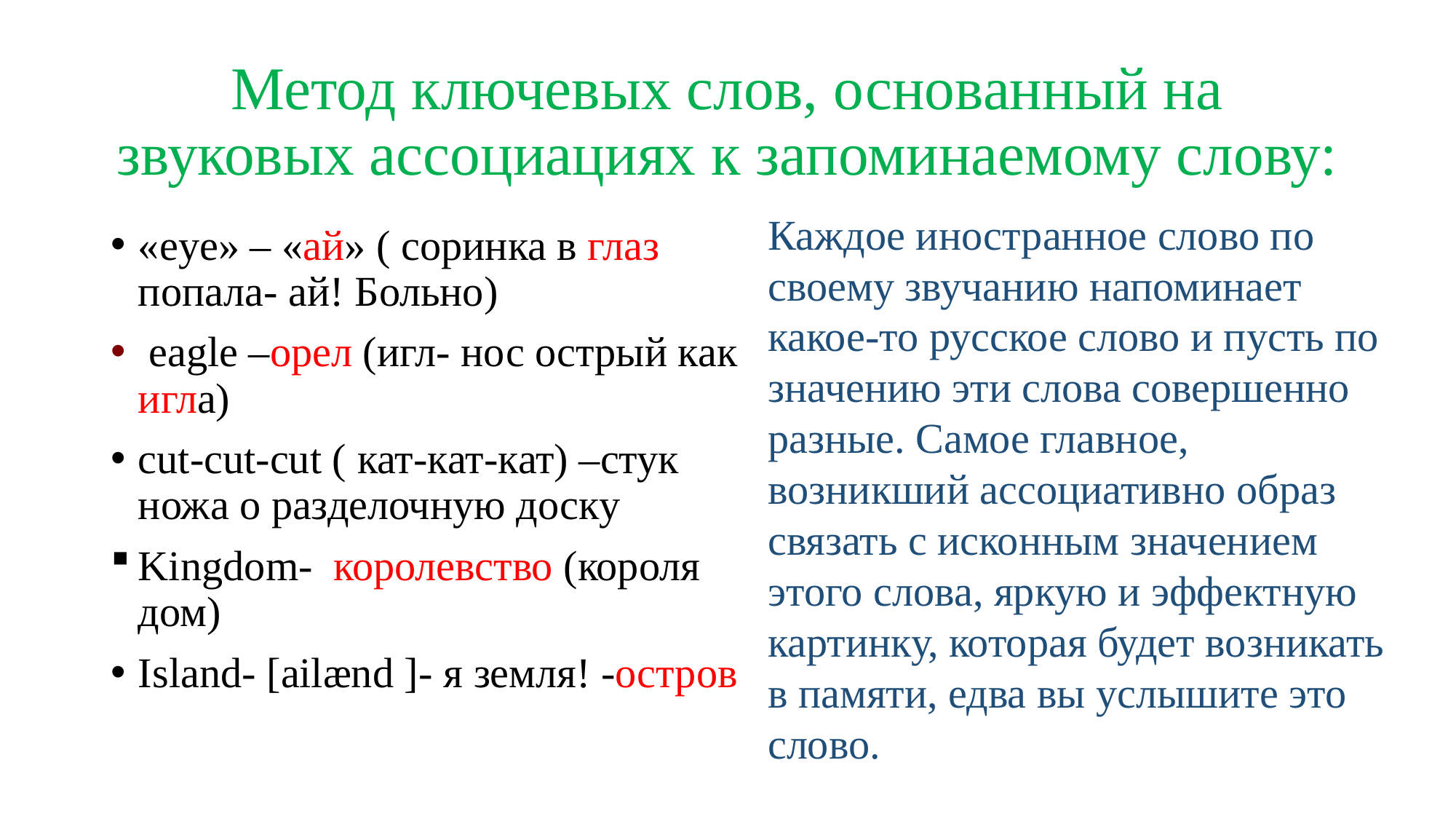

# Метод ключевых слов, основанный на звуковых ассоциациях к запоминаемому слову:
Каждое иностранное слово по своему звучанию напоминает какое-то русское слово и пусть по значению эти слова совершенно разные. Самое главное, возникший ассоциативно образ связать с исконным значением этого слова, яркую и эффектную картинку, которая будет возникать в памяти, едва вы услышите это слово.
«eye» – «ай» ( соринка в глаз попала- ай! Больно)
 eagle –орел (игл- нос острый как игла)
cut-cut-cut ( кат-кат-кат) –стук ножа о разделочную доску
Kingdom-  королевство (короля дом)
Island- [ailænd ]- я земля! -остров